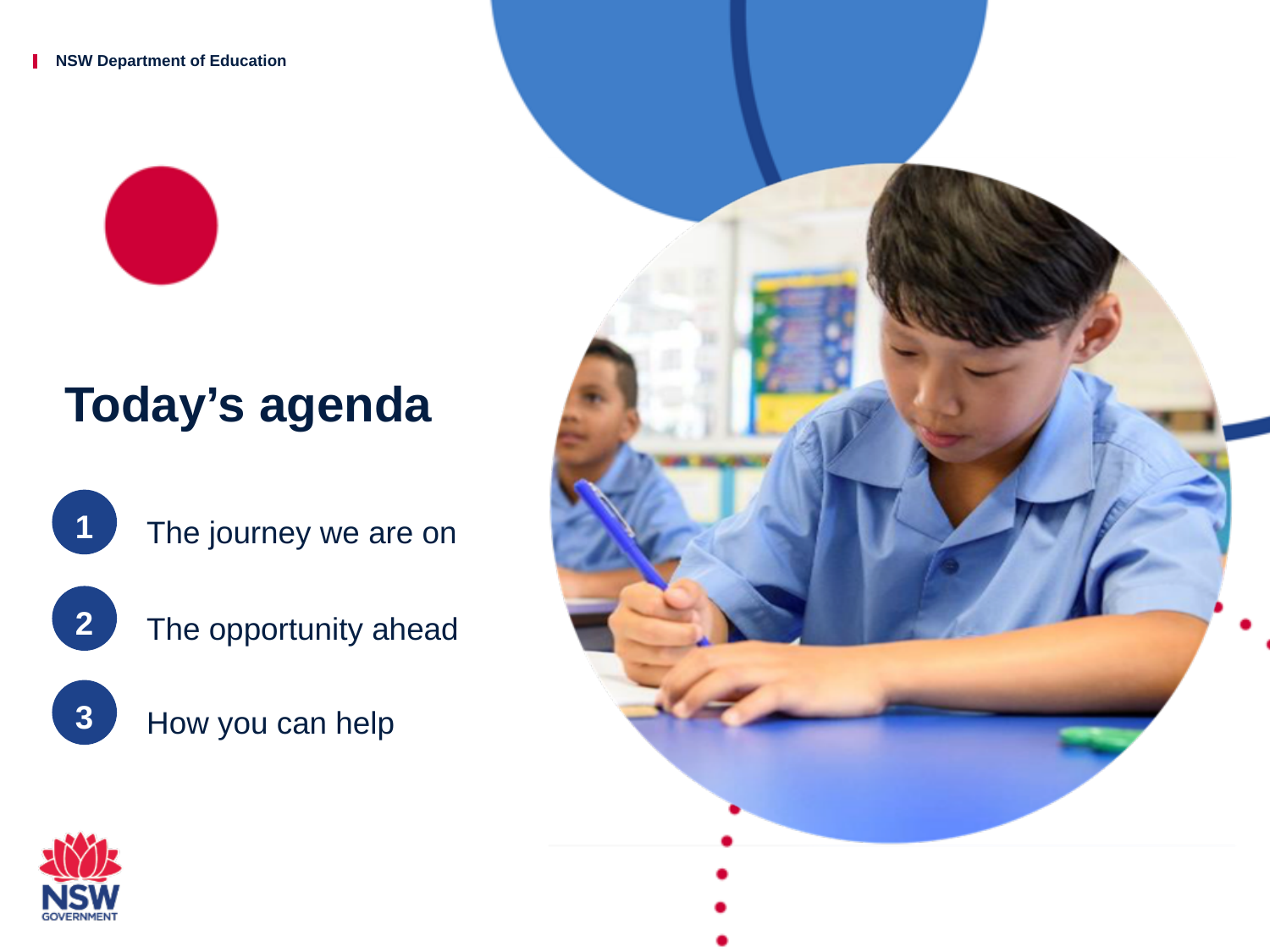

Today’s agenda
The journey we are on
1
The opportunity ahead
2
How you can help
3